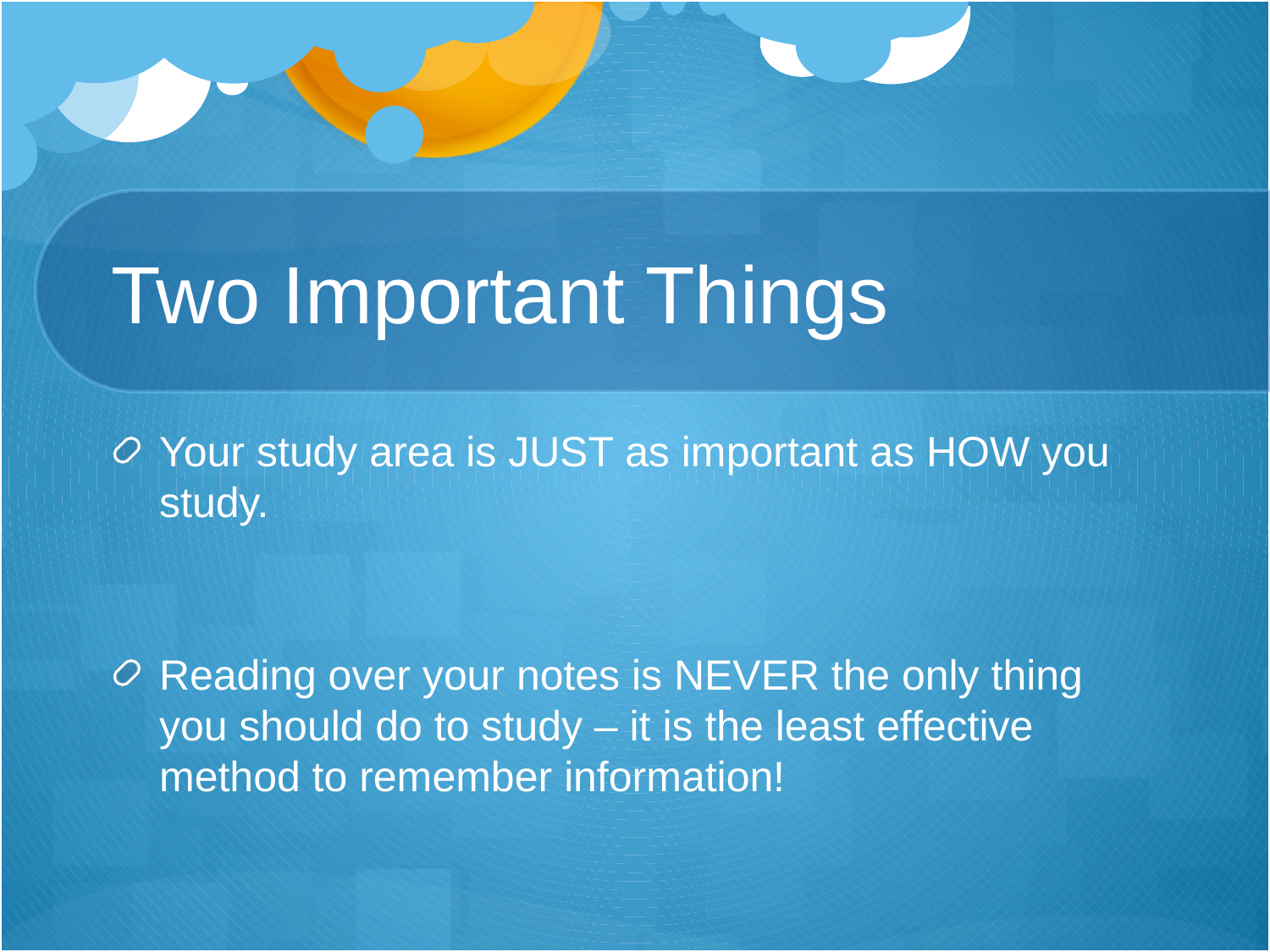

# Two Important Things
Your study area is JUST as important as HOW you study.

Reading over your notes is NEVER the only thing you should do to study – it is the least effective method to remember information!